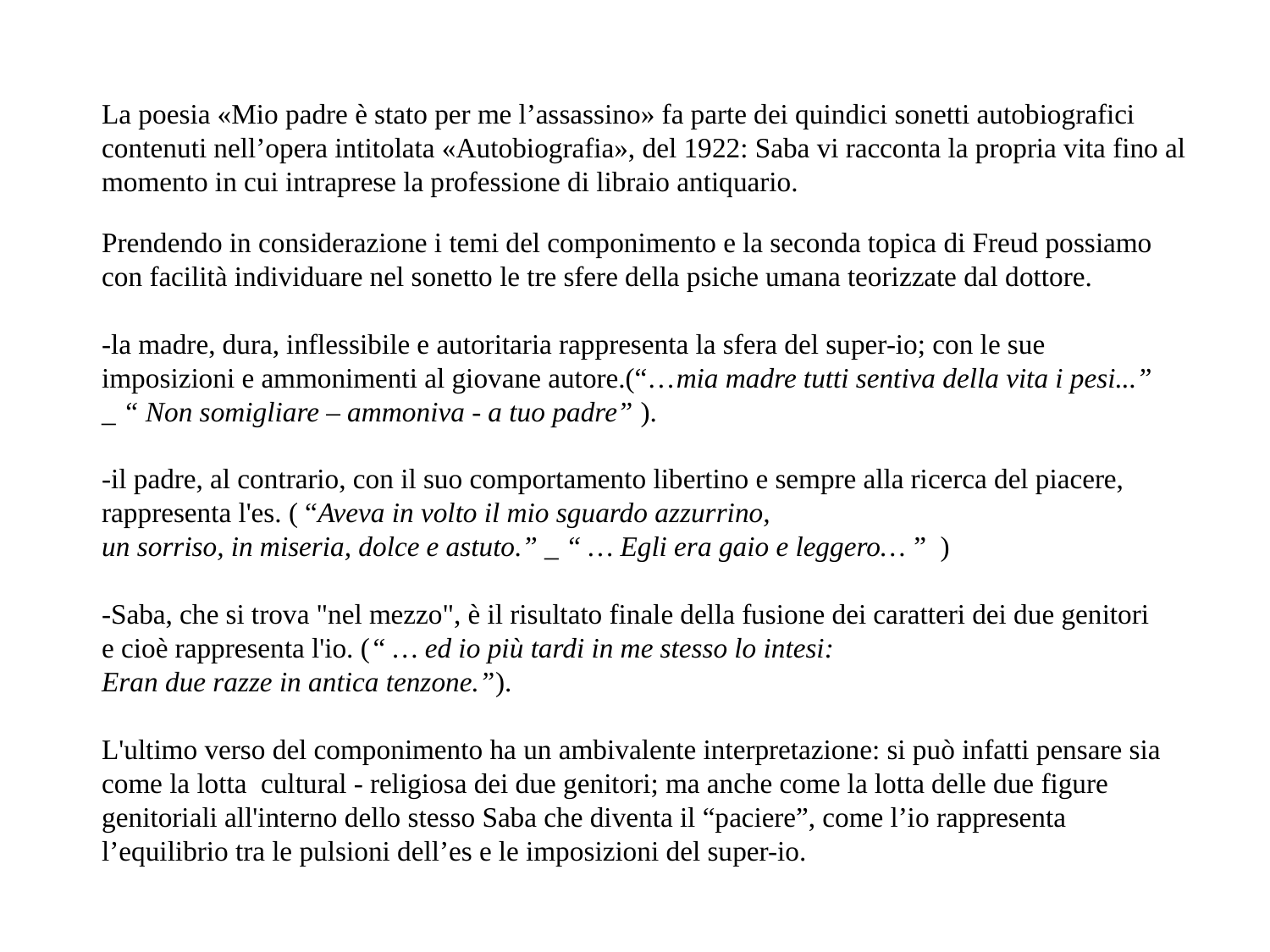

La poesia «Mio padre è stato per me l’assassino» fa parte dei quindici sonetti autobiografici contenuti nell’opera intitolata «Autobiografia», del 1922: Saba vi racconta la propria vita fino al momento in cui intraprese la professione di libraio antiquario.
Prendendo in considerazione i temi del componimento e la seconda topica di Freud possiamo con facilità individuare nel sonetto le tre sfere della psiche umana teorizzate dal dottore.

-la madre, dura, inflessibile e autoritaria rappresenta la sfera del super-io; con le sue imposizioni e ammonimenti al giovane autore.(“…mia madre tutti sentiva della vita i pesi...”  _ “ Non somigliare – ammoniva - a tuo padre” ).

-il padre, al contrario, con il suo comportamento libertino e sempre alla ricerca del piacere, rappresenta l'es. ( “Aveva in volto il mio sguardo azzurrino,
un sorriso, in miseria, dolce e astuto.” _ “ … Egli era gaio e leggero… ”  )

-Saba, che si trova "nel mezzo", è il risultato finale della fusione dei caratteri dei due genitori e cioè rappresenta l'io. (“ … ed io più tardi in me stesso lo intesi:
Eran due razze in antica tenzone.”).

L'ultimo verso del componimento ha un ambivalente interpretazione: si può infatti pensare sia come la lotta  cultural - religiosa dei due genitori; ma anche come la lotta delle due figure genitoriali all'interno dello stesso Saba che diventa il “paciere”, come l’io rappresenta l’equilibrio tra le pulsioni dell’es e le imposizioni del super-io.